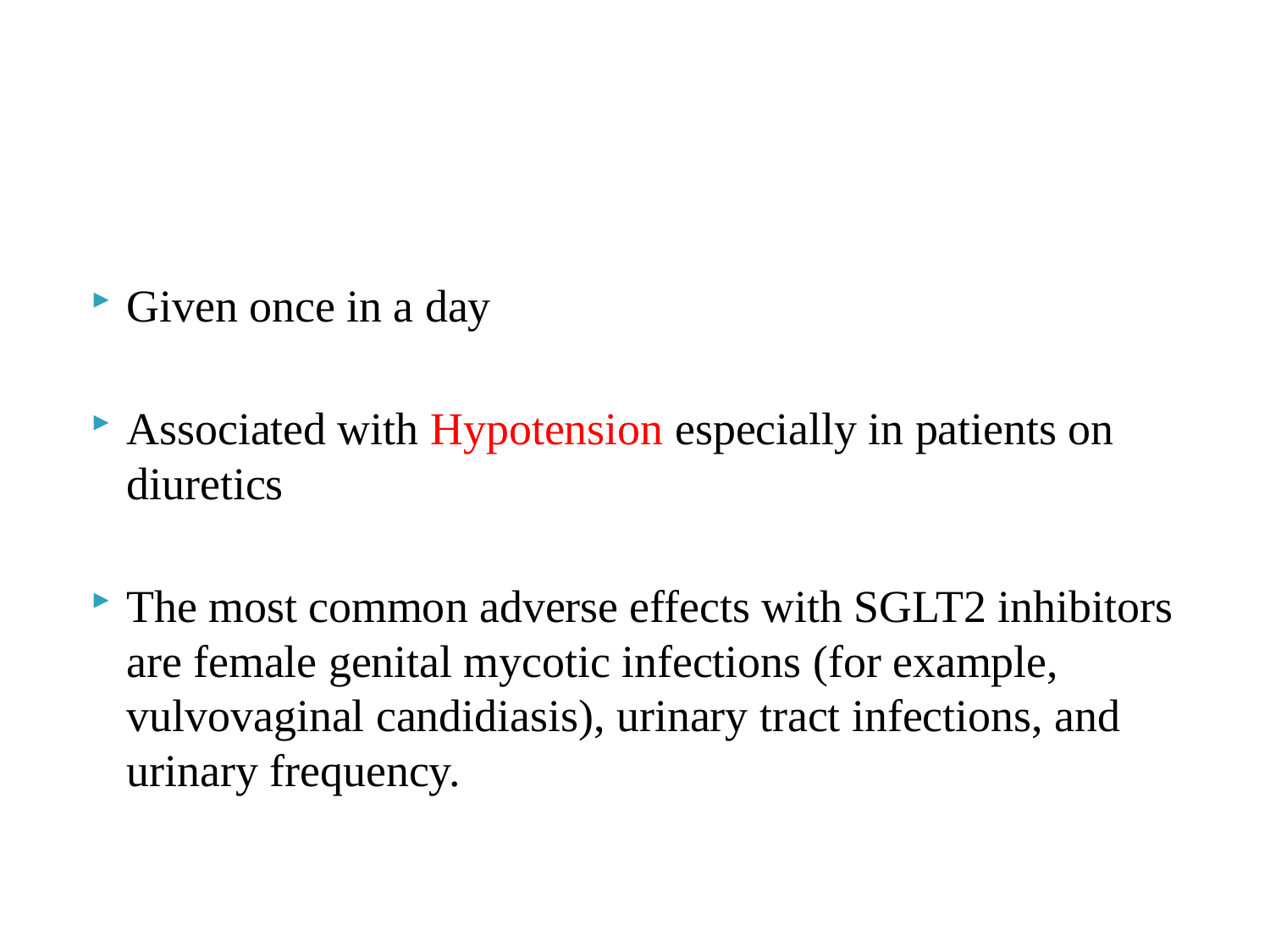

#

Given once in a day

Associated with Hypotension especially in patients on diuretics

The most common adverse effects with SGLT2 inhibitors are female genital mycotic infections (for example, vulvovaginal candidiasis), urinary tract infections, and urinary frequency.